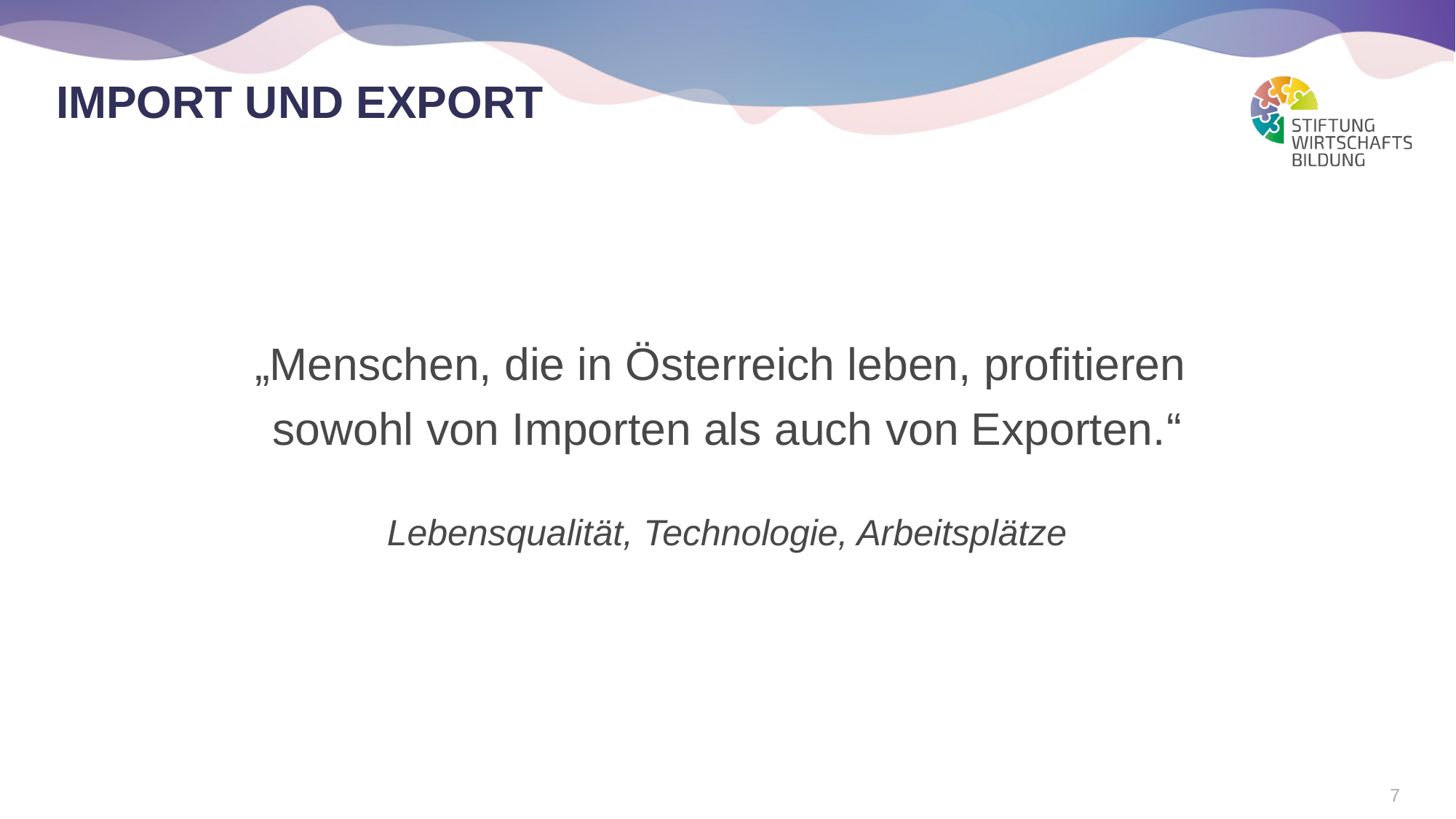

# Import und export

„Menschen, die in Österreich leben, profitieren
sowohl von Importen als auch von Exporten.“

Lebensqualität, Technologie, Arbeitsplätze
7